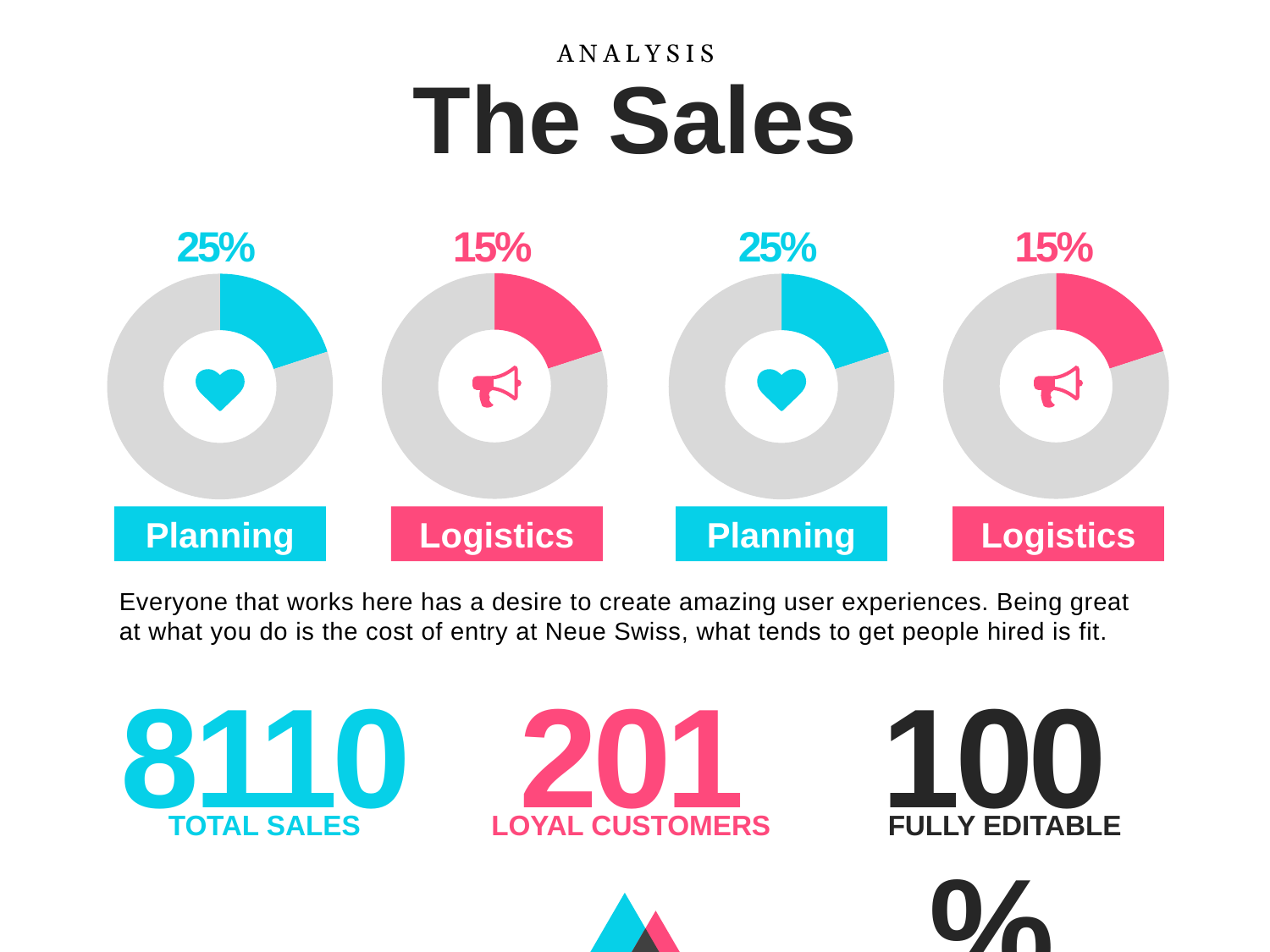

ANALYSIS
The Sales
25%
15%
25%
15%

### Chart

| Category | Percent |
|---|---|
| min | 0.2 |
| max | 0.8 |

### Chart

| Category | Percent |
|---|---|
| min | 0.2 |
| max | 0.8 |

### Chart

| Category | Percent |
|---|---|
| min | 0.2 |
| max | 0.8 |

### Chart

| Category | Percent |
|---|---|
| min | 0.2 |
| max | 0.8 |

Planning
Logistics
Planning
Logistics
Everyone that works here has a desire to create amazing user experiences. Being great at what you do is the cost of entry at Neue Swiss, what tends to get people hired is fit.
8110
201
100%
TOTAL SALES
LOYAL CUSTOMERS
FULLY EDITABLE